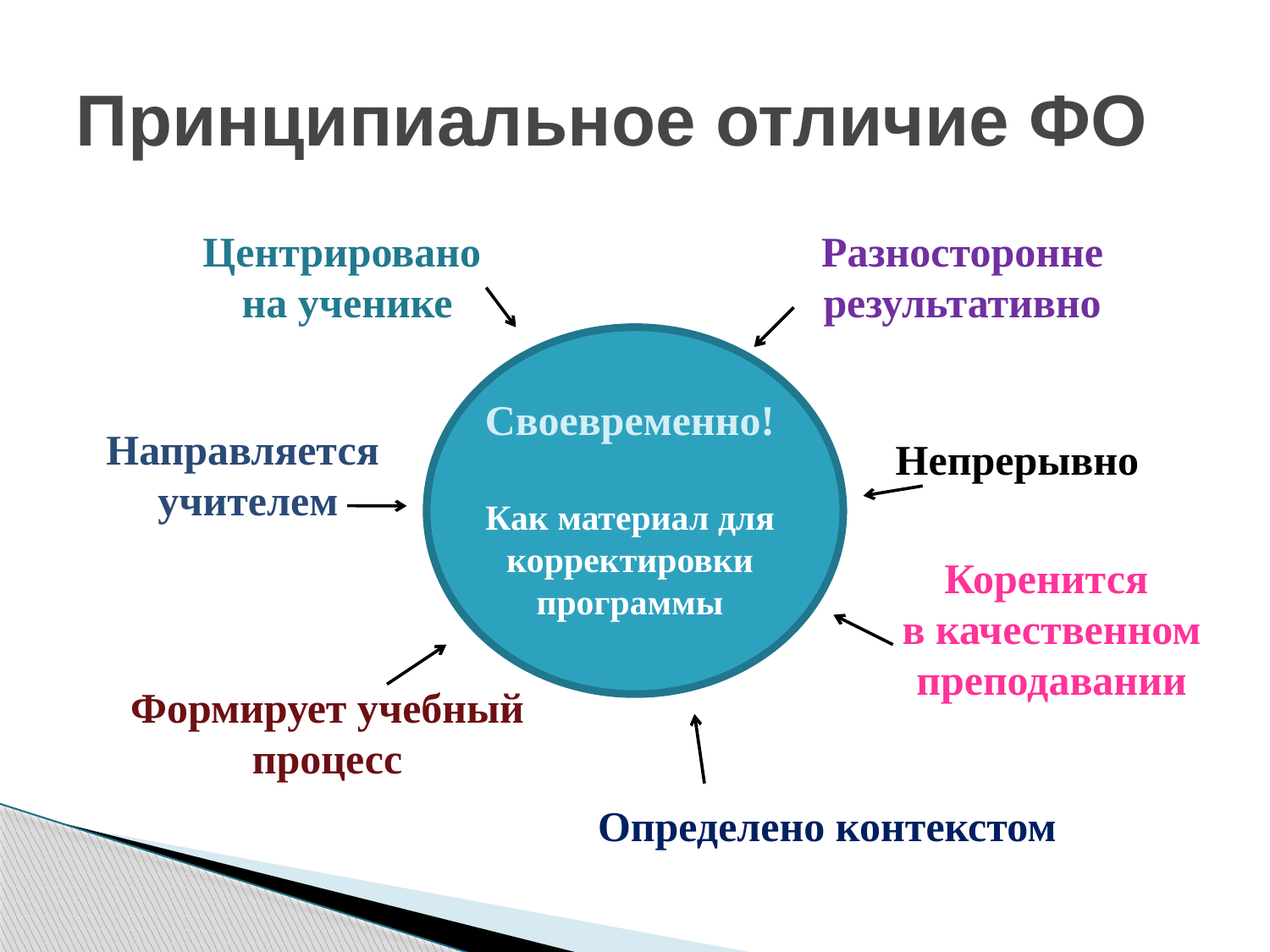

# Принципиальное отличие ФО
Центрировано
на ученике
Разносторонне результативно

Своевременно!
Как материал для корректировки программы
Направляется
учителем
Непрерывно
Коренится
в качественном преподавании
Формирует учебный процесс
Определено контекстом